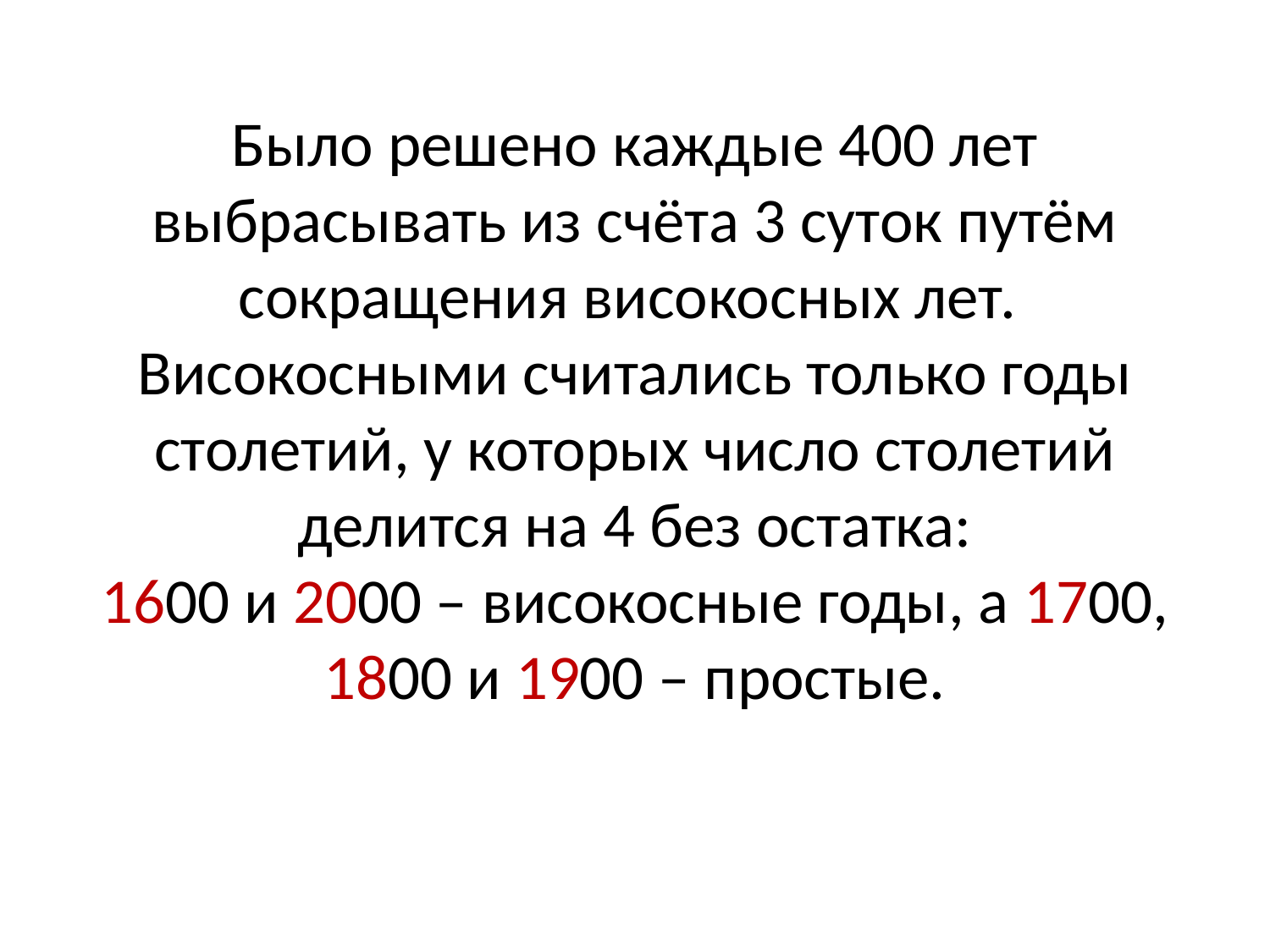

Было решено каждые 400 лет выбрасывать из счёта 3 суток путём сокращения високосных лет.  Високосными считались только годы столетий, у которых число столетий делится на 4 без остатка:
1600 и 2000 – високосные годы, а 1700, 1800 и 1900 – простые.